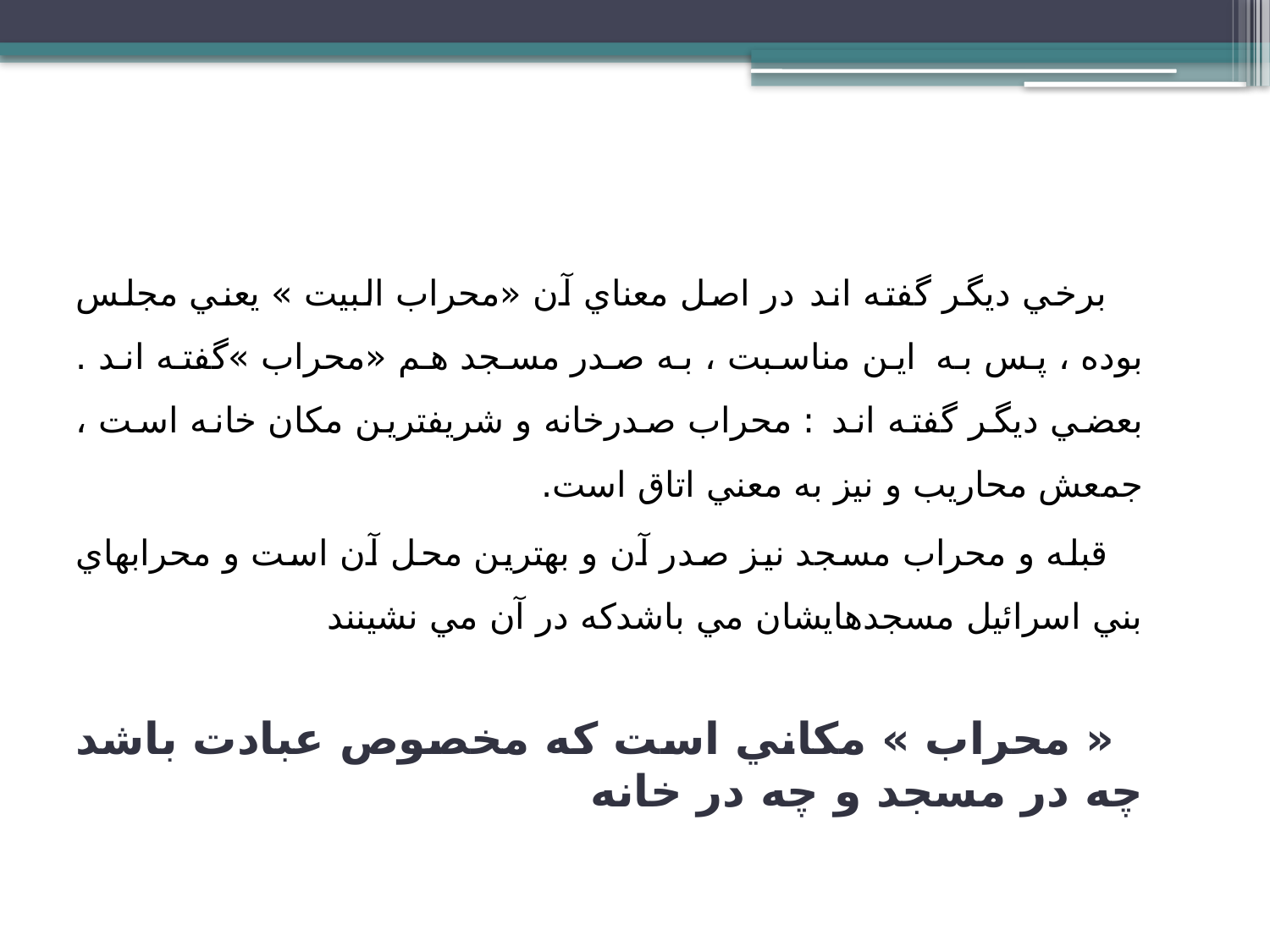

برخي ديگر گفته اند در اصل معناي آن «محراب البيت » يعني مجلس بوده ، پس به این مناسبت ، به صدر مسجد هم «محراب »گفته اند . بعضي ديگر گفته اند : محراب صدرخانه و شريفترين مكان خانه است ، جمعش محاريب و نيز به معني اتاق است.
     قبله و محراب مسجد نيز صدر آن و بهترين محل آن است و محرابهاي بني اسرائيل مسجدهايشان مي باشدكه در آن مي نشينند

    « محراب » مكاني است كه مخصوص عبادت باشد چه در مسجد و چه در خانه